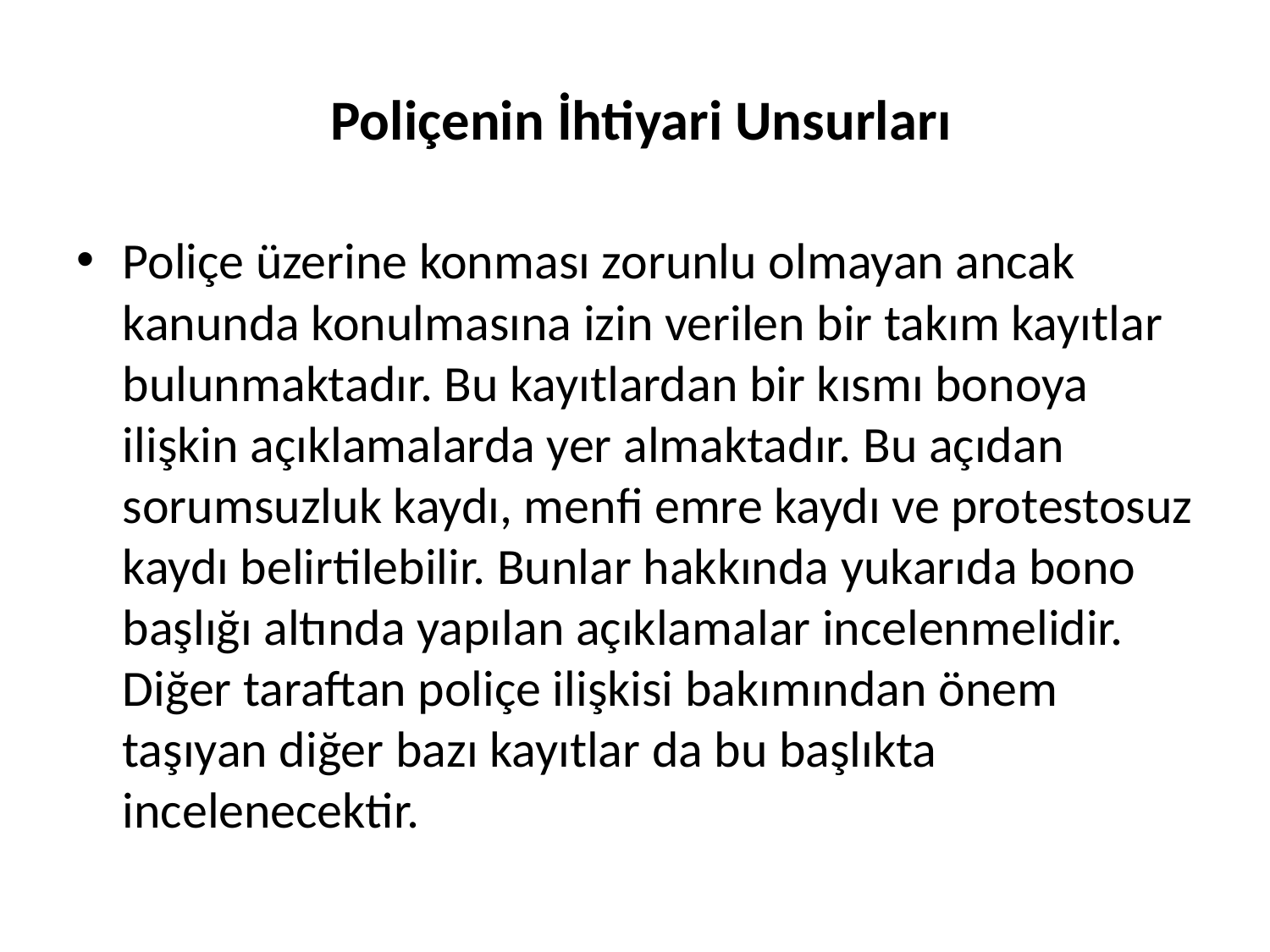

# Poliçenin İhtiyari Unsurları
Poliçe üzerine konması zorunlu olmayan ancak kanunda konulmasına izin verilen bir takım kayıtlar bulunmaktadır. Bu kayıtlardan bir kısmı bonoya ilişkin açıklamalarda yer almaktadır. Bu açıdan sorumsuzluk kaydı, menfi emre kaydı ve protestosuz kaydı belirtilebilir. Bunlar hakkında yukarıda bono başlığı altında yapılan açıklamalar incelenmelidir. Diğer taraftan poliçe ilişkisi bakımından önem taşıyan diğer bazı kayıtlar da bu başlıkta incelenecektir.